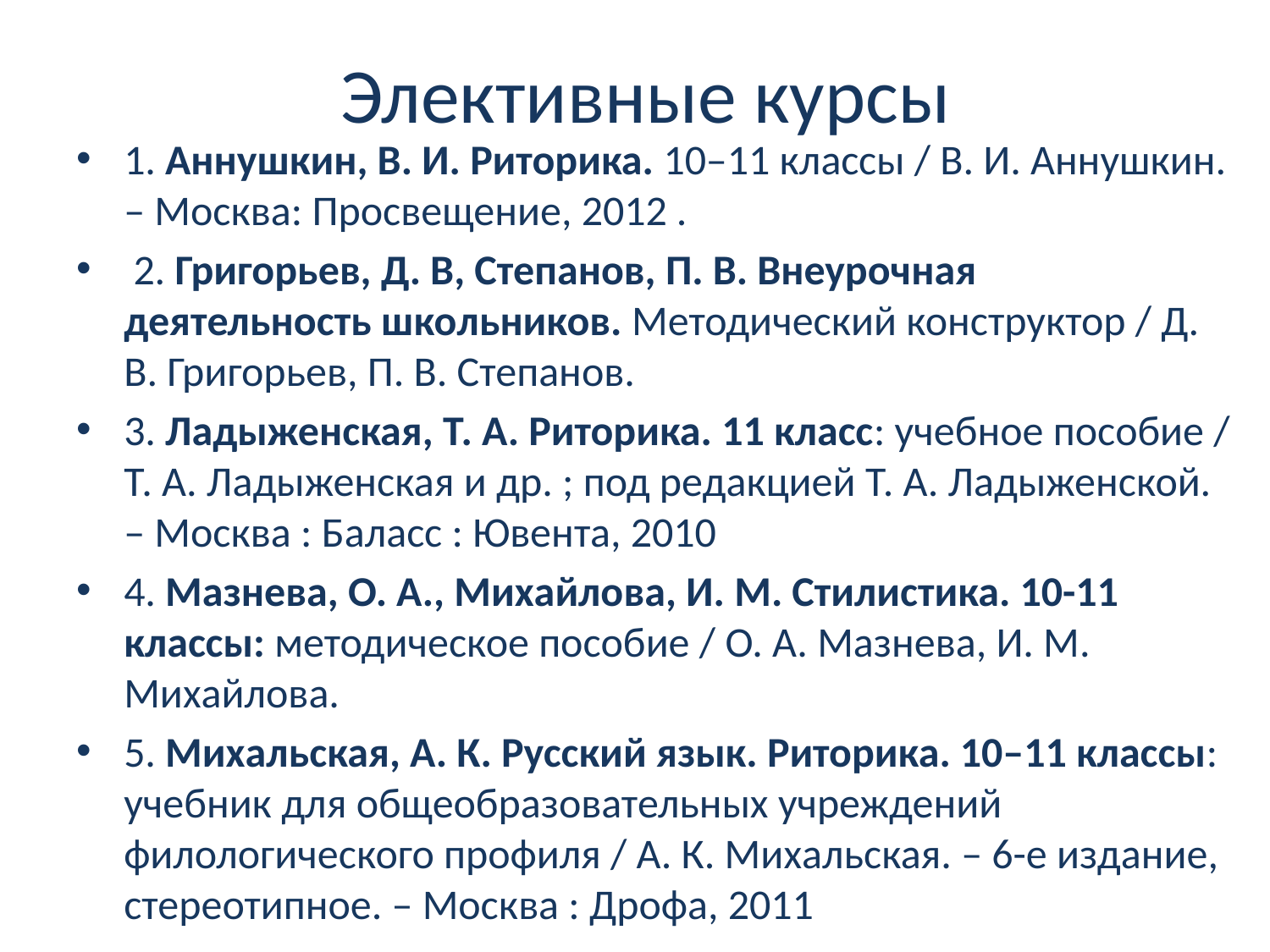

# Элективные курсы
1. Аннушкин, В. И. Риторика. 10–11 классы / В. И. Аннушкин. – Москва: Просвещение, 2012 .
 2. Григорьев, Д. В, Степанов, П. В. Внеурочная деятельность школьников. Методический конструктор / Д. В. Григорьев, П. В. Степанов.
3. Ладыженская, Т. А. Риторика. 11 класс: учебное пособие / Т. А. Ладыженская и др. ; под редакцией Т. А. Ладыженской. – Москва : Баласс : Ювента, 2010
4. Мазнева, О. А., Михайлова, И. М. Стилистика. 10-11 классы: методическое пособие / О. А. Мазнева, И. М. Михайлова.
5. Михальская, А. К. Русский язык. Риторика. 10–11 классы: учебник для общеобразовательных учреждений филологического профиля / А. К. Михальская. – 6-е издание, стереотипное. – Москва : Дрофа, 2011